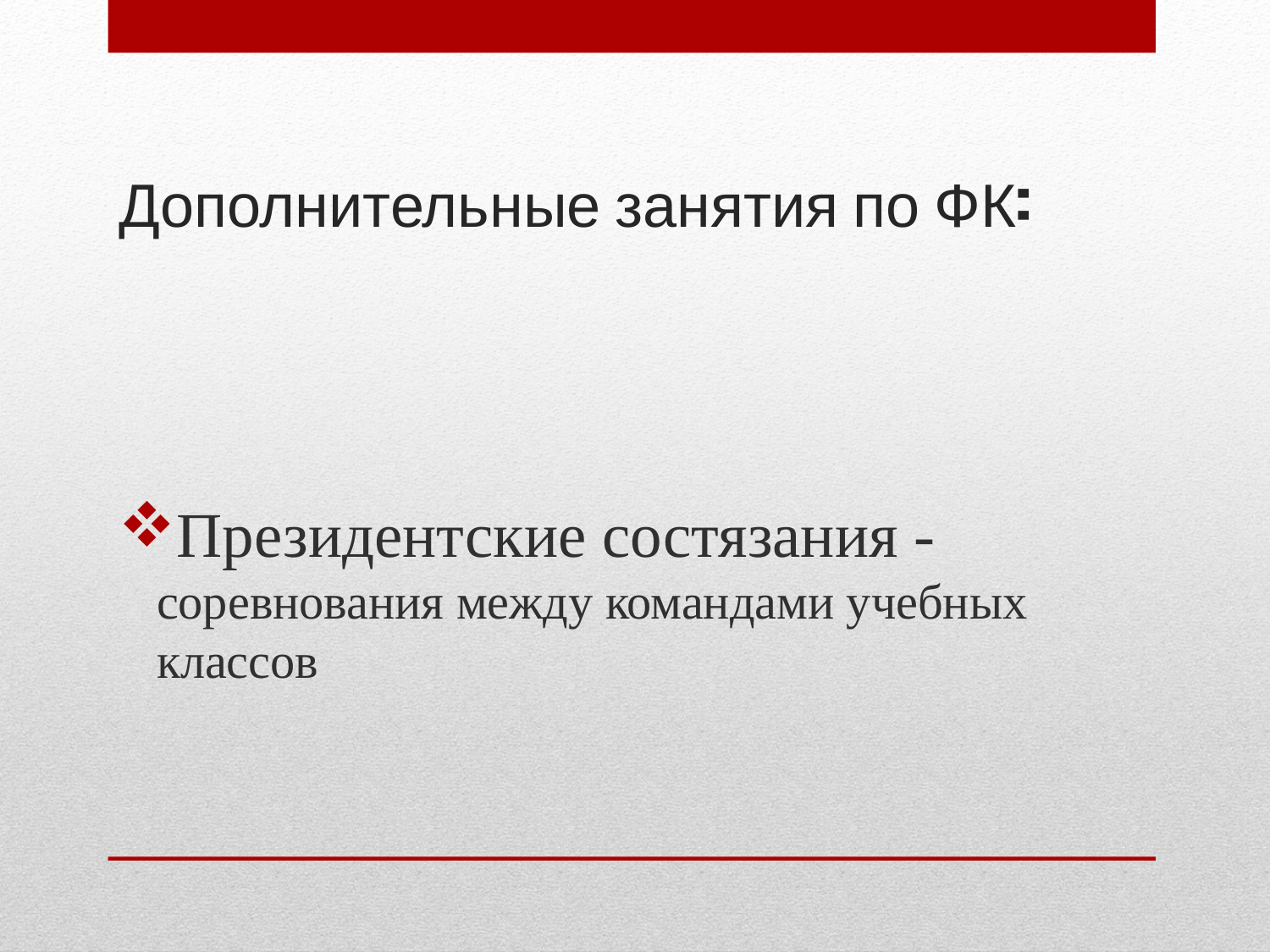

# Дополнительные занятия по ФК:
Президентские состязания - соревнования между командами учебных классов